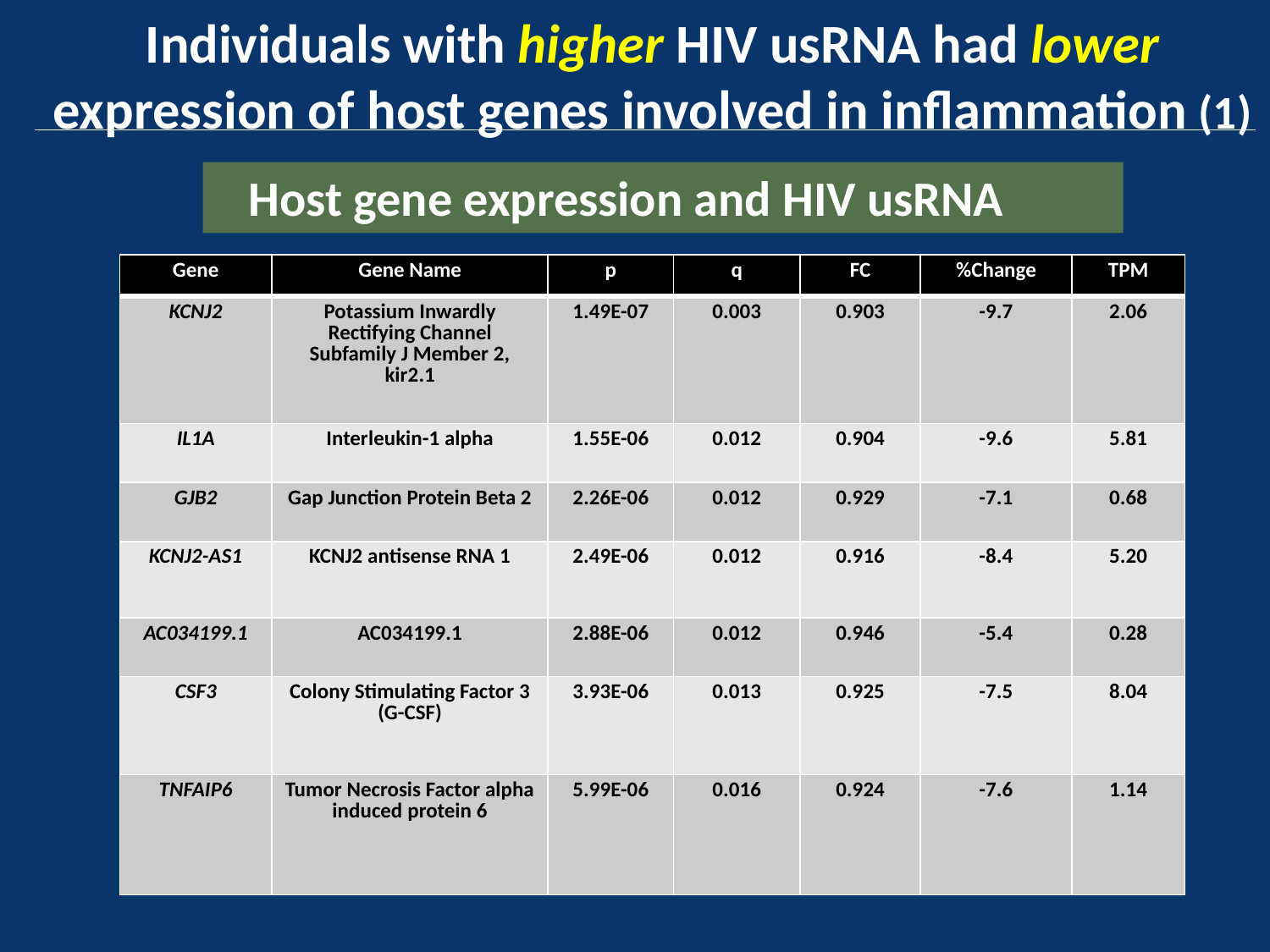

Individuals with higher HIV usRNA had lower expression of host genes involved in inflammation (1)
Host gene expression and HIV usRNA

| Gene | Gene Name | p | q | FC | %Change | TPM |
| --- | --- | --- | --- | --- | --- | --- |
| KCNJ2 | Potassium Inwardly Rectifying Channel Subfamily J Member 2, kir2.1 | 1.49E-07 | 0.003 | 0.903 | -9.7 | 2.06 |
| IL1A | Interleukin-1 alpha | 1.55E-06 | 0.012 | 0.904 | -9.6 | 5.81 |
| GJB2 | Gap Junction Protein Beta 2 | 2.26E-06 | 0.012 | 0.929 | -7.1 | 0.68 |
| KCNJ2-AS1 | KCNJ2 antisense RNA 1 | 2.49E-06 | 0.012 | 0.916 | -8.4 | 5.20 |
| AC034199.1 | AC034199.1 | 2.88E-06 | 0.012 | 0.946 | -5.4 | 0.28 |
| CSF3 | Colony Stimulating Factor 3 (G-CSF) | 3.93E-06 | 0.013 | 0.925 | -7.5 | 8.04 |
| TNFAIP6 | Tumor Necrosis Factor alpha induced protein 6 | 5.99E-06 | 0.016 | 0.924 | -7.6 | 1.14 |